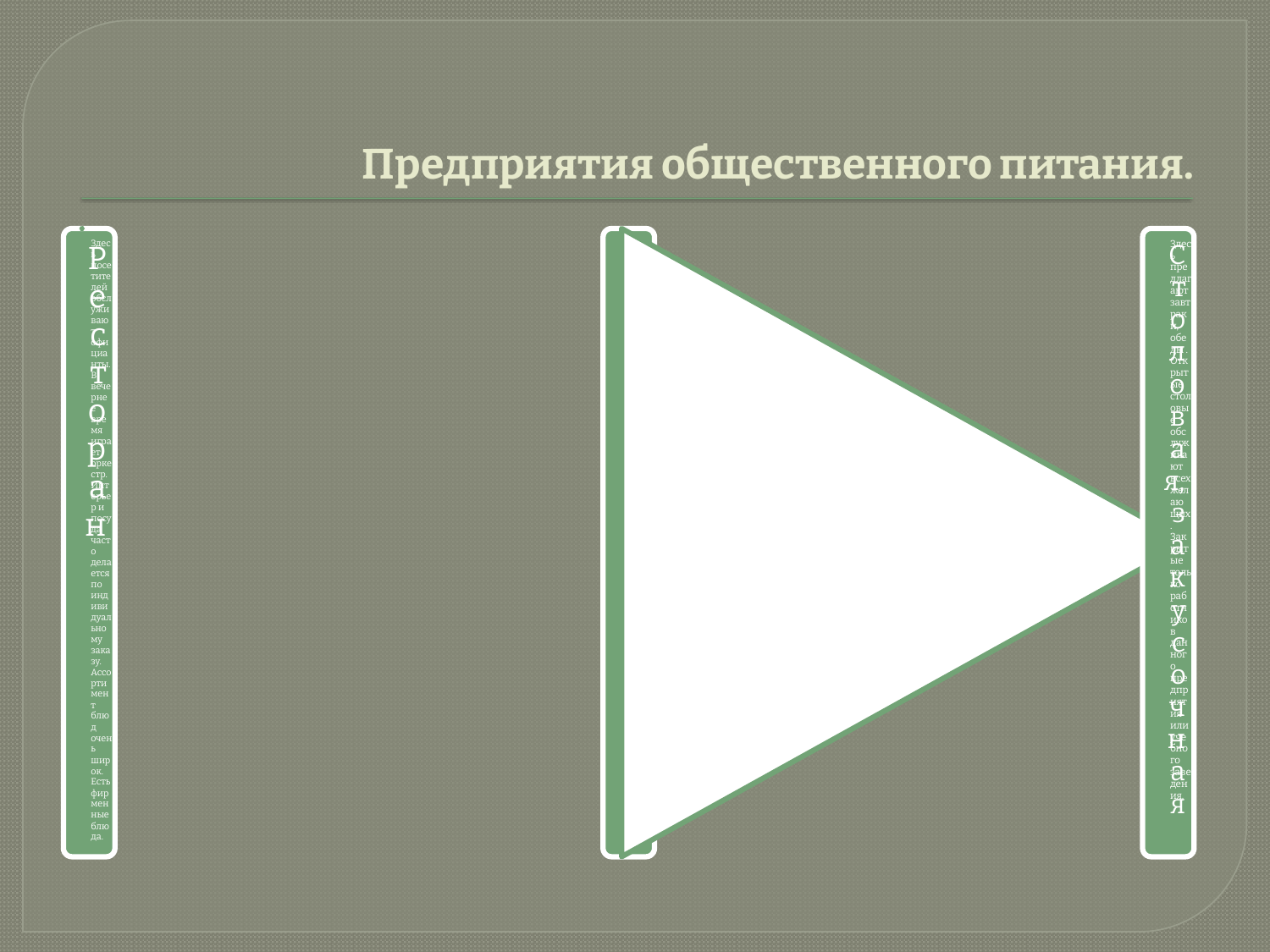

# Предприятия общественного питания.
Ресторан
Здесь посетителей обслуживают официанты. В вечернее время играет оркестр. Интерьер и посуда часто делается по индивидуальному заказу. Ассортимент блюд очень широк. Есть фирменные блюда.
Кафе
Служат для быстрого обслуживания посетителей. В ассортименте- закуски, бульоны, вторые блюда быстрого приготовления. Самообслуживание, но возможно и обслуживание официантами.
Столовая, закусочная
Здесь предлагают завтраки, обеды . Открытые столовые обслуживают всех желающих. Закрытые только работников данного предприятия или учебного заведения.